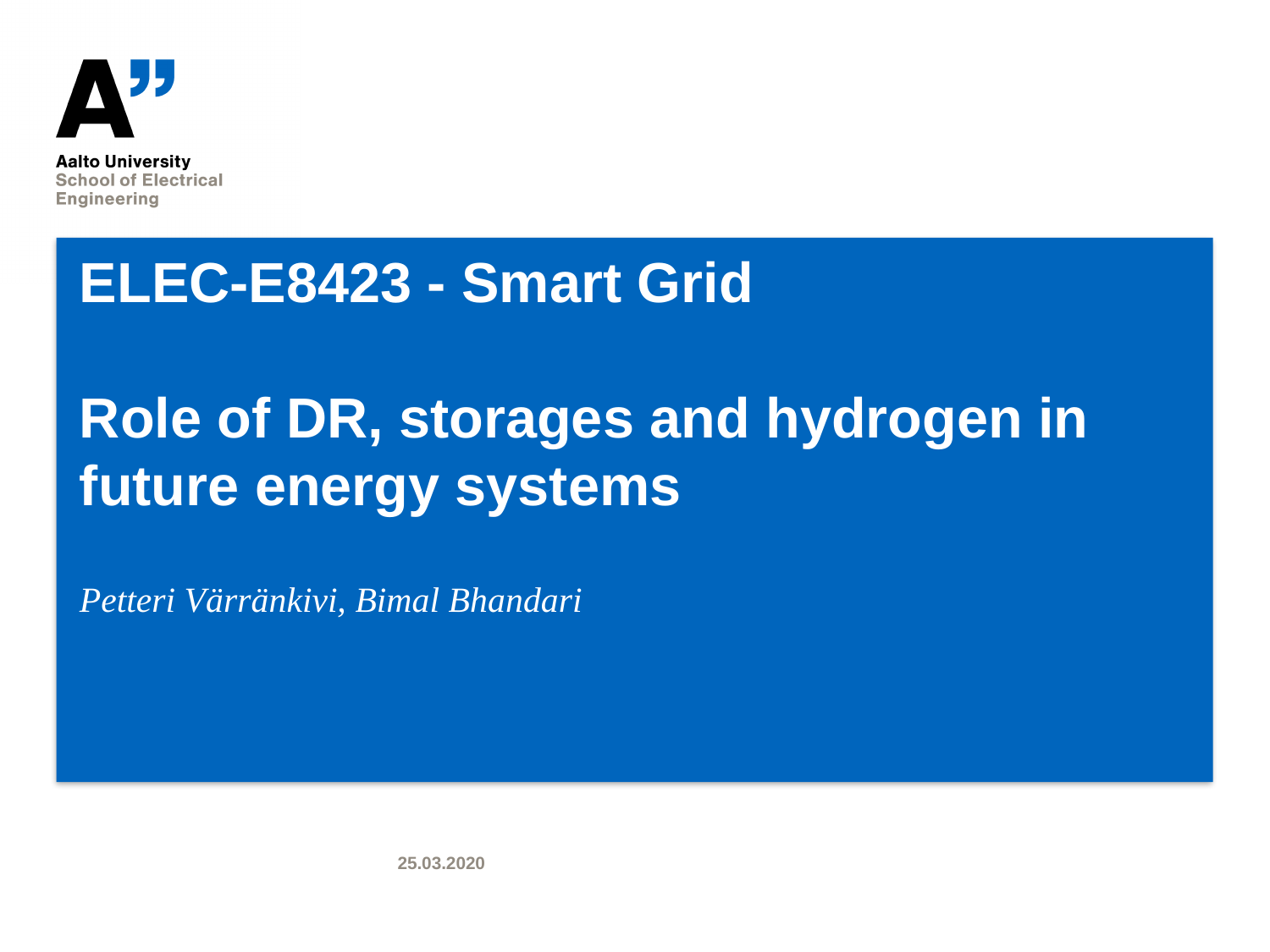

# ELEC-E8423 - Smart Grid Role of DR, storages and hydrogen in future energy systems
Petteri Värränkivi, Bimal Bhandari

25.03.2020